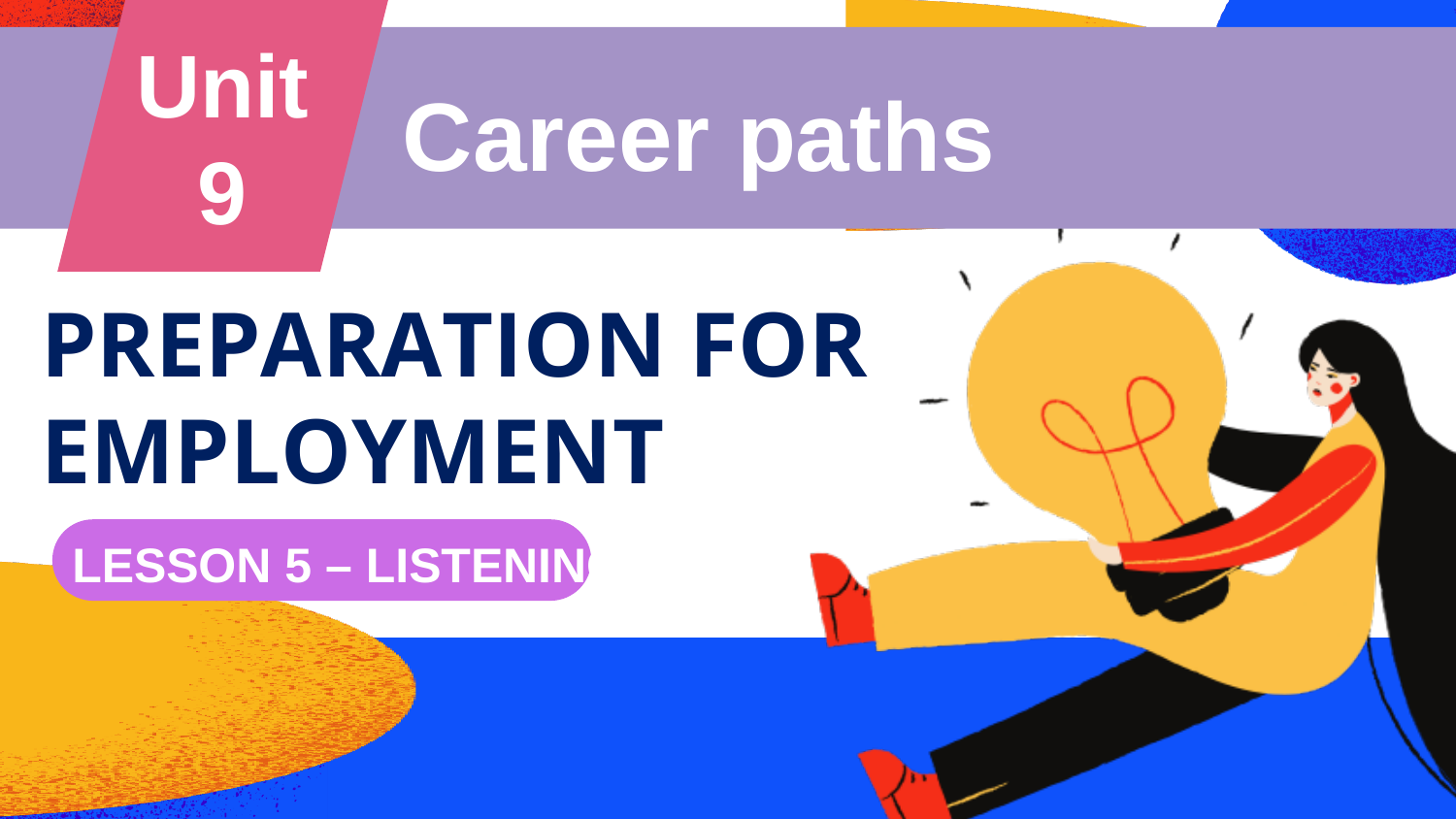

Unit 9

Career paths

PREPARATION FOR EMPLOYMENT

  LESSON 5 – LISTENING